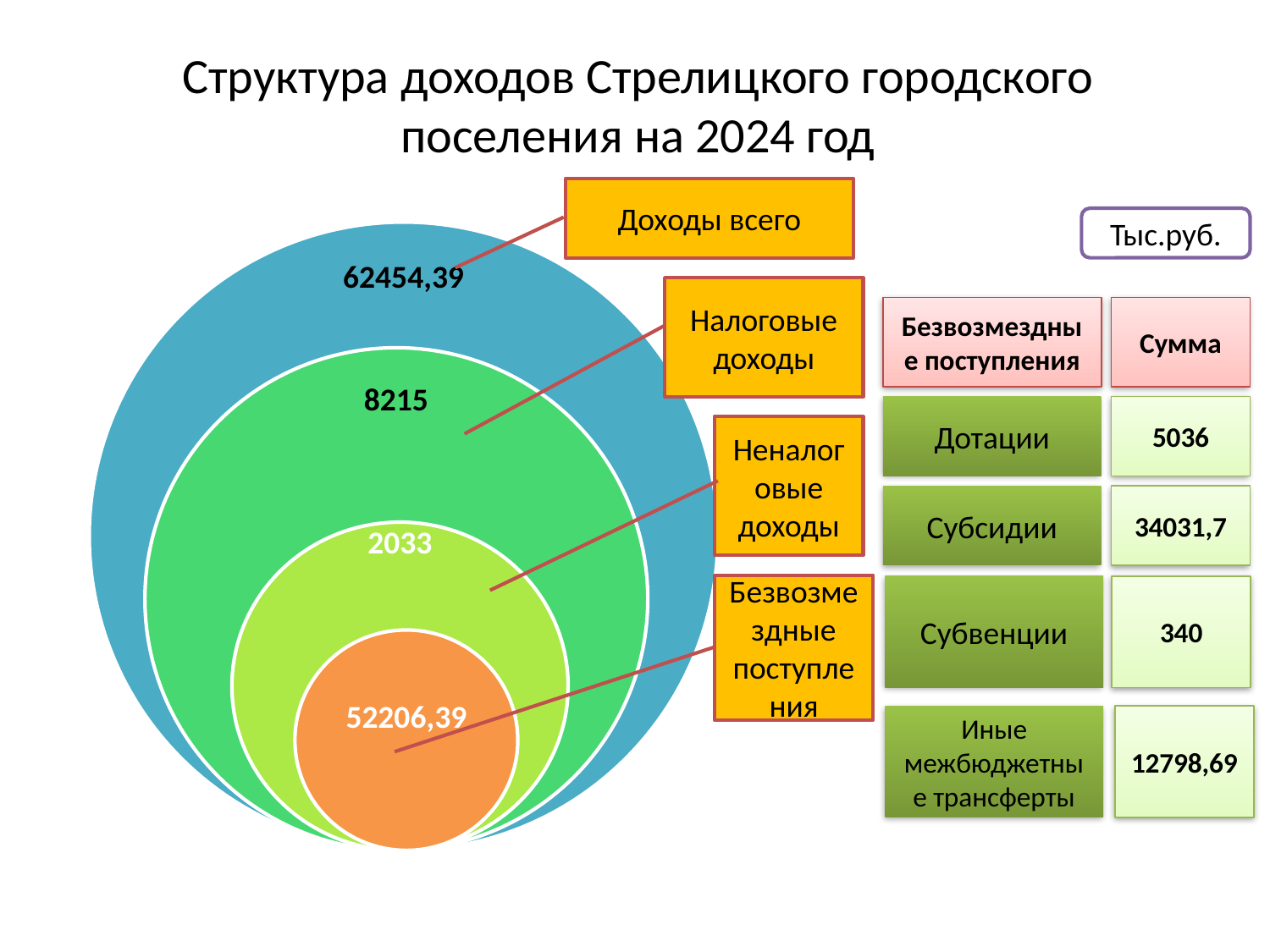

# Структура доходов Стрелицкого городского поселения на 2024 год
Доходы всего
Тыс.руб.
62454,39

8215

2033

52206,39

Налоговые доходы
Безвозмездные поступления
Сумма
Дотации
5036
Неналоговые доходы
Субсидии
34031,7
Безвозмездные поступления
Субвенции
340
Иные межбюджетные трансферты

12798,69